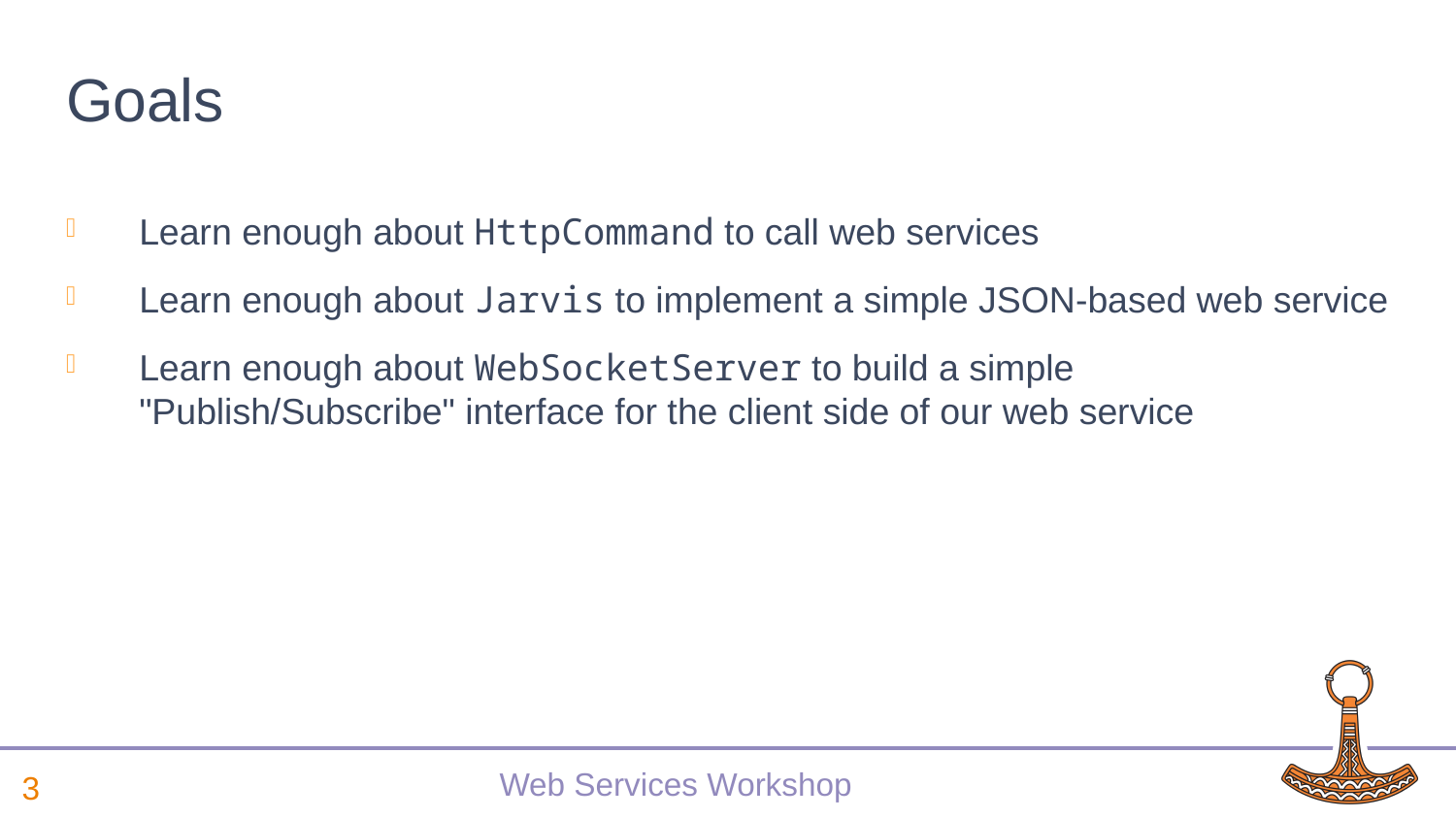

# Goals
Learn enough about HttpCommand to call web services
Learn enough about Jarvis to implement a simple JSON-based web service
Learn enough about WebSocketServer to build a simple "Publish/Subscribe" interface for the client side of our web service